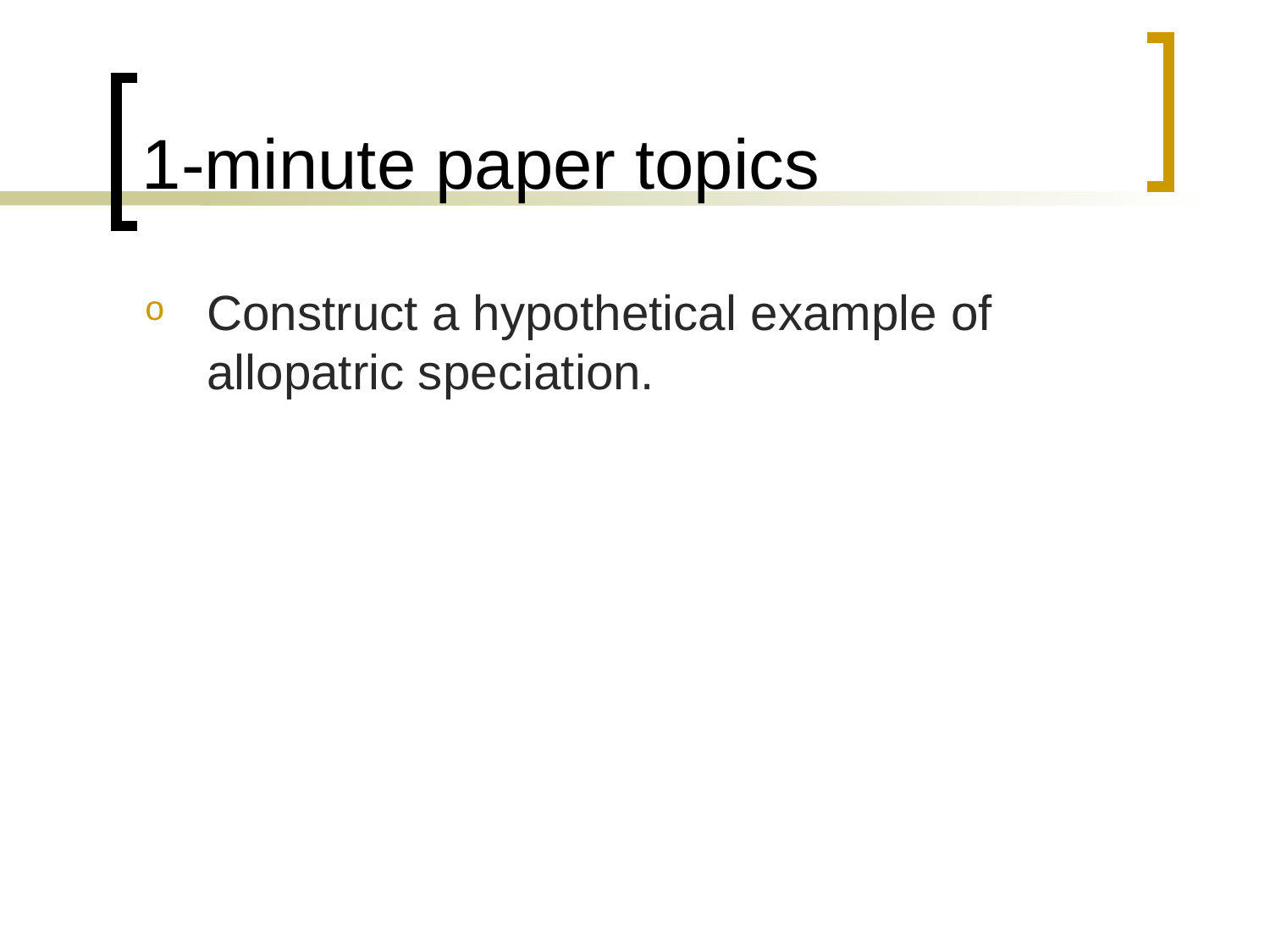

# 1-minute paper topics
Construct a hypothetical example of allopatric speciation.